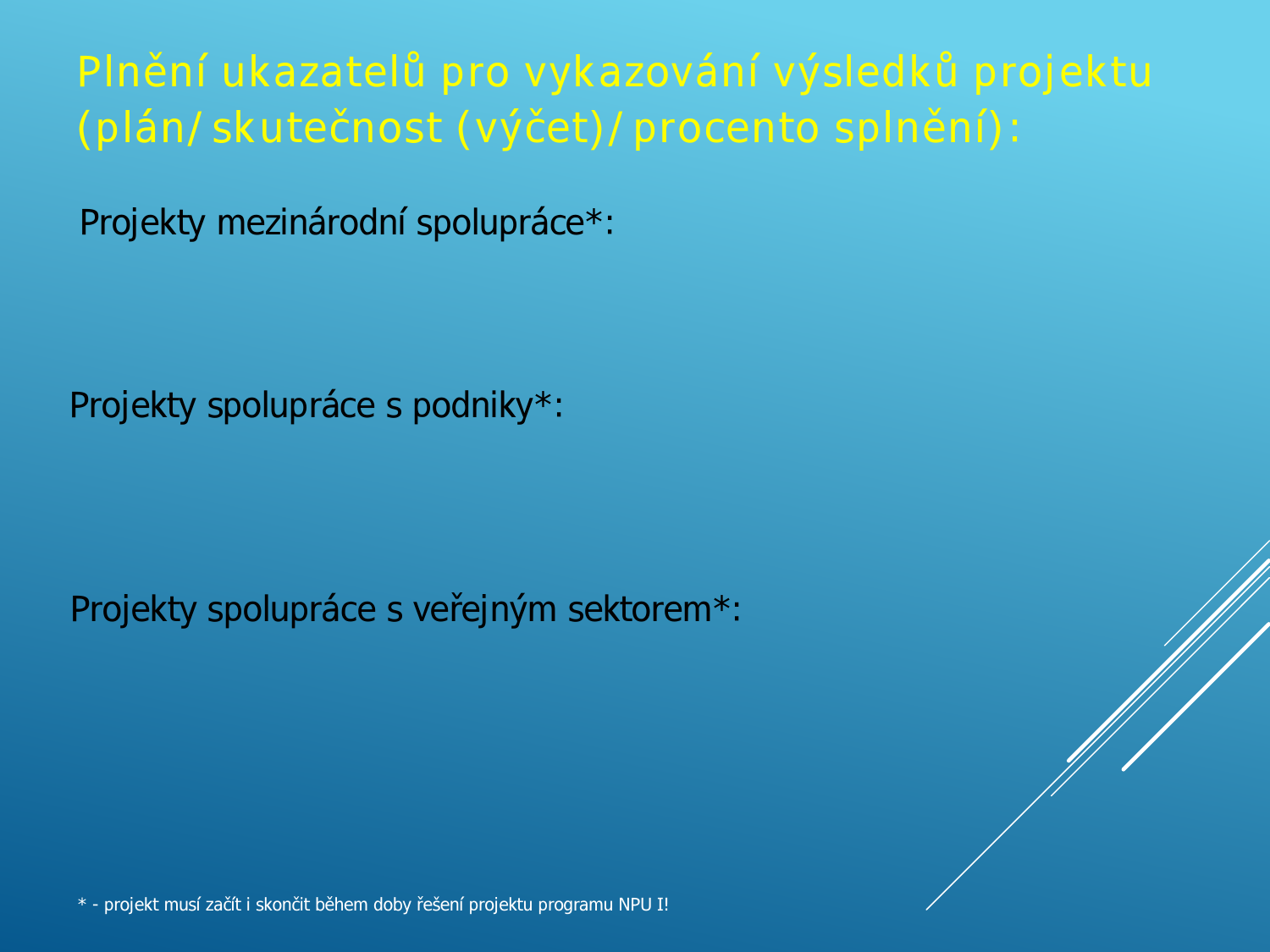

Plnění ukazatelů pro vykazování výsledků projektu (plán/skutečnost (výčet)/procento splnění):

Projekty mezinárodní spolupráce*:
Projekty spolupráce s podniky*:
Projekty spolupráce s veřejným sektorem*:
# * - projekt musí začít i skončit během doby řešení projektu programu NPU I!